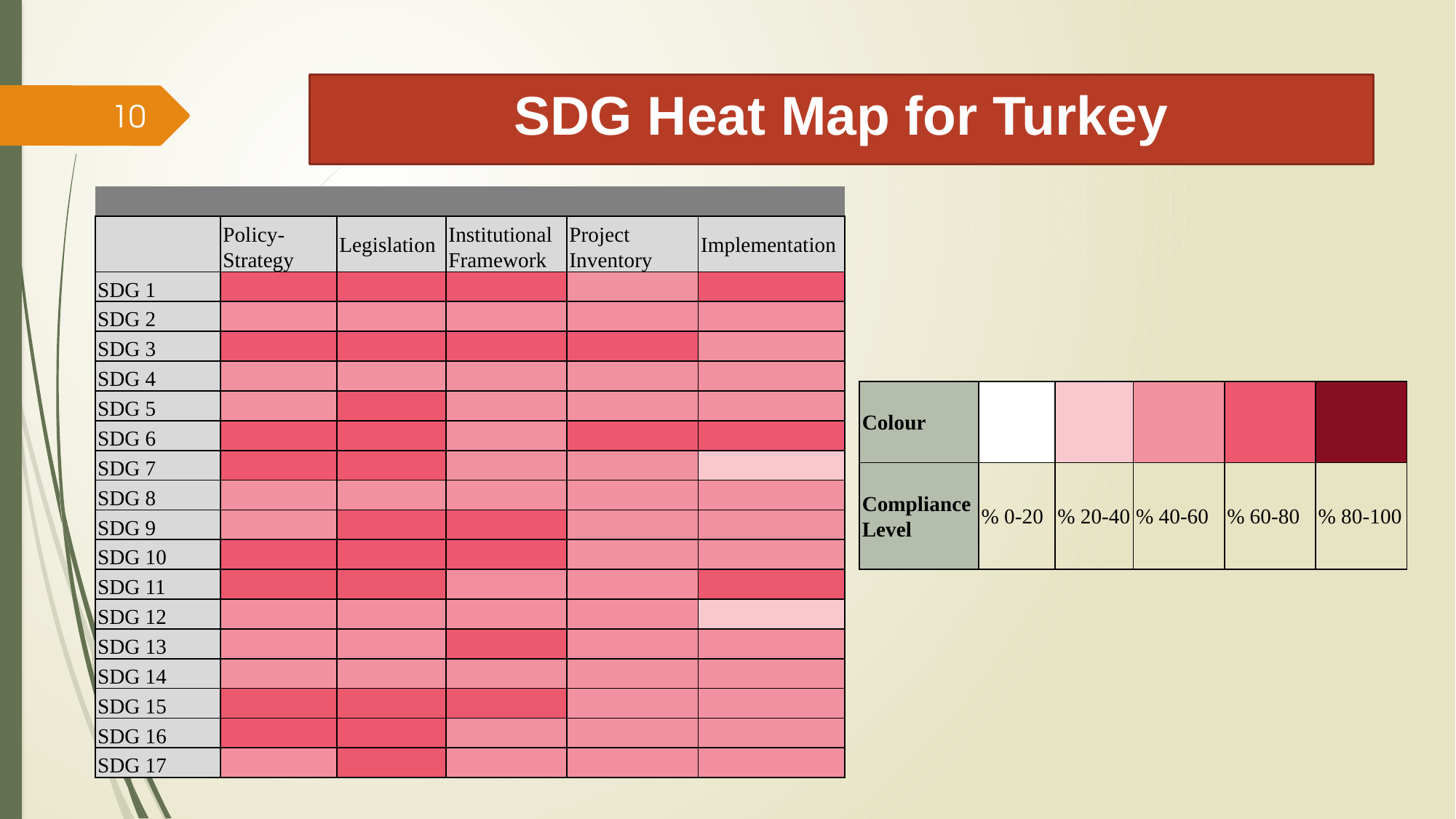

# SDG Heat Map for Turkey
10
|  |  |  |  |  |  |
| --- | --- | --- | --- | --- | --- |
|  | Policy-Strategy | Legislation | Institutional Framework | Project Inventory | Implementation |
| SDG 1 |  |  |  |  |  |
| SDG 2 |  |  |  |  |  |
| SDG 3 |  |  |  |  |  |
| SDG 4 |  |  |  |  |  |
| SDG 5 |  |  |  |  |  |
| SDG 6 |  |  |  |  |  |
| SDG 7 |  |  |  |  |  |
| SDG 8 |  |  |  |  |  |
| SDG 9 |  |  |  |  |  |
| SDG 10 |  |  |  |  |  |
| SDG 11 |  |  |  |  |  |
| SDG 12 |  |  |  |  |  |
| SDG 13 |  |  |  |  |  |
| SDG 14 |  |  |  |  |  |
| SDG 15 |  |  |  |  |  |
| SDG 16 |  |  |  |  |  |
| SDG 17 |  |  |  |  |  |
| Colour |  |  |  |  |  |
| --- | --- | --- | --- | --- | --- |
| Compliance Level | % 0-20 | % 20-40 | % 40-60 | % 60-80 | % 80-100 |